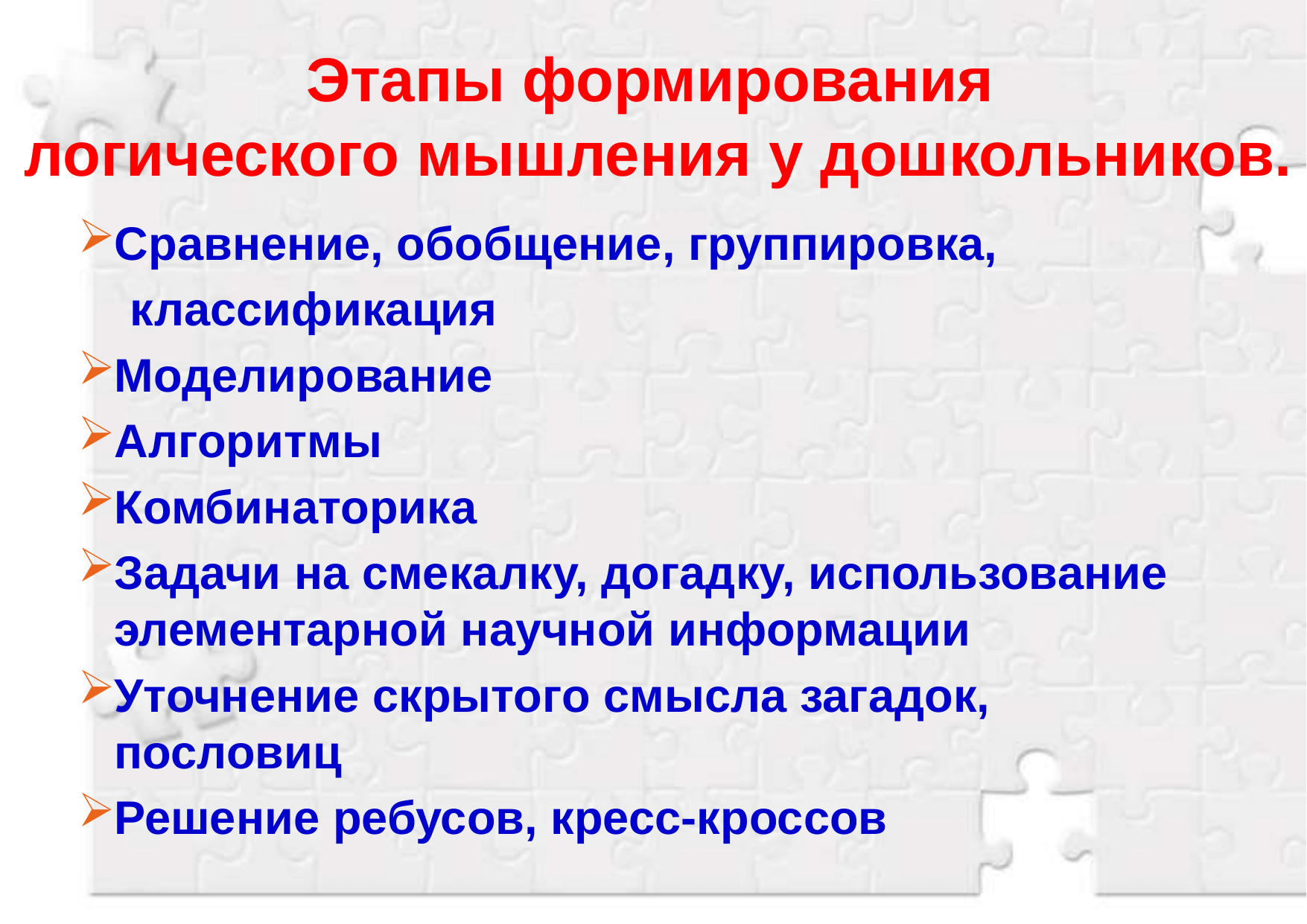

# Этапы формирования логического мышления у дошкольников.
Сравнение, обобщение, группировка,
    классификация
Моделирование
Алгоритмы
Комбинаторика
Задачи на смекалку, догадку, использование элементарной научной информации
Уточнение скрытого смысла загадок, пословиц
Решение ребусов, кресс-кроссов